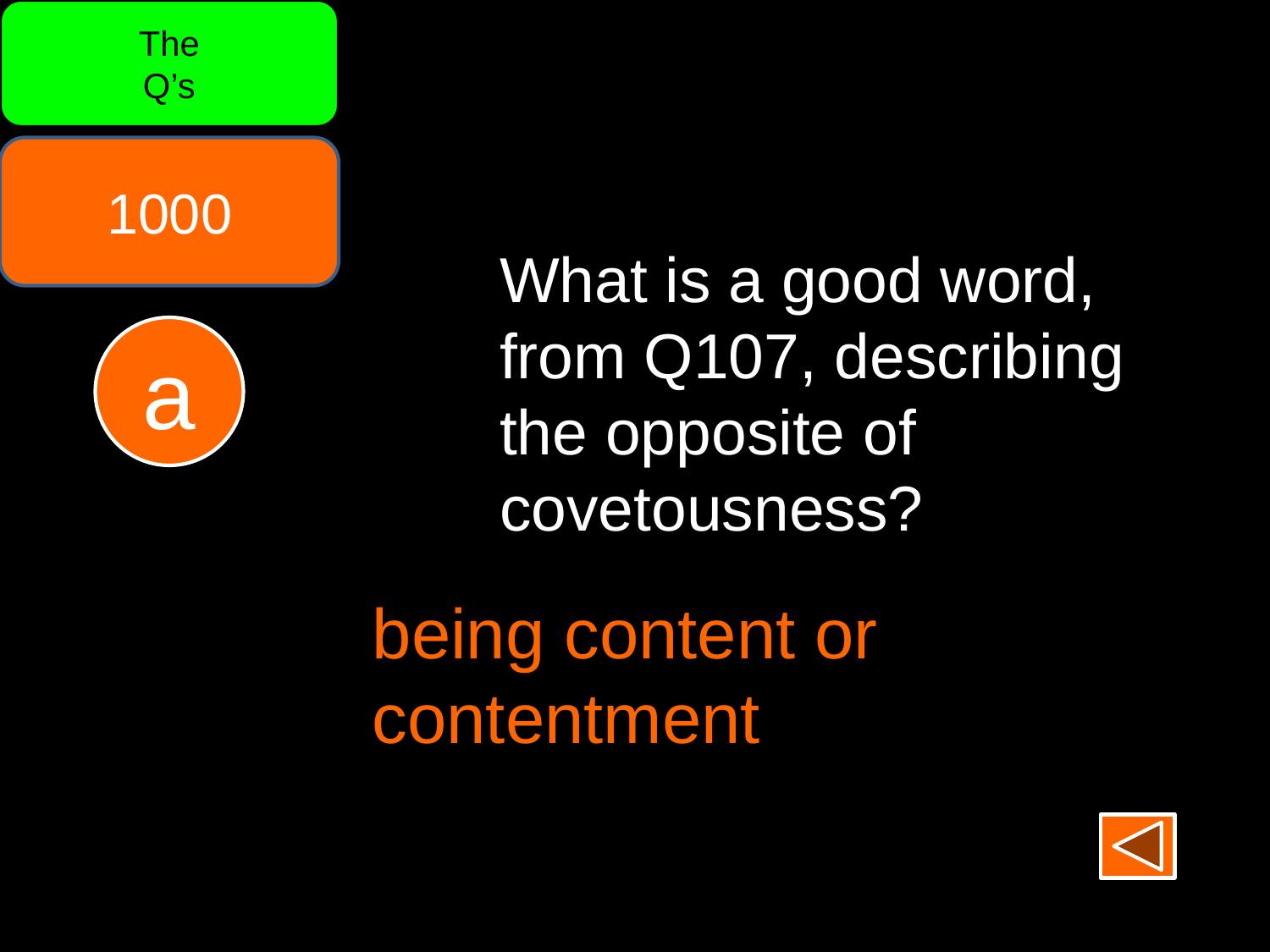

The
Q’s
1000
What is a good word,
from Q107, describing
the opposite of
covetousness?
a
being content or contentment